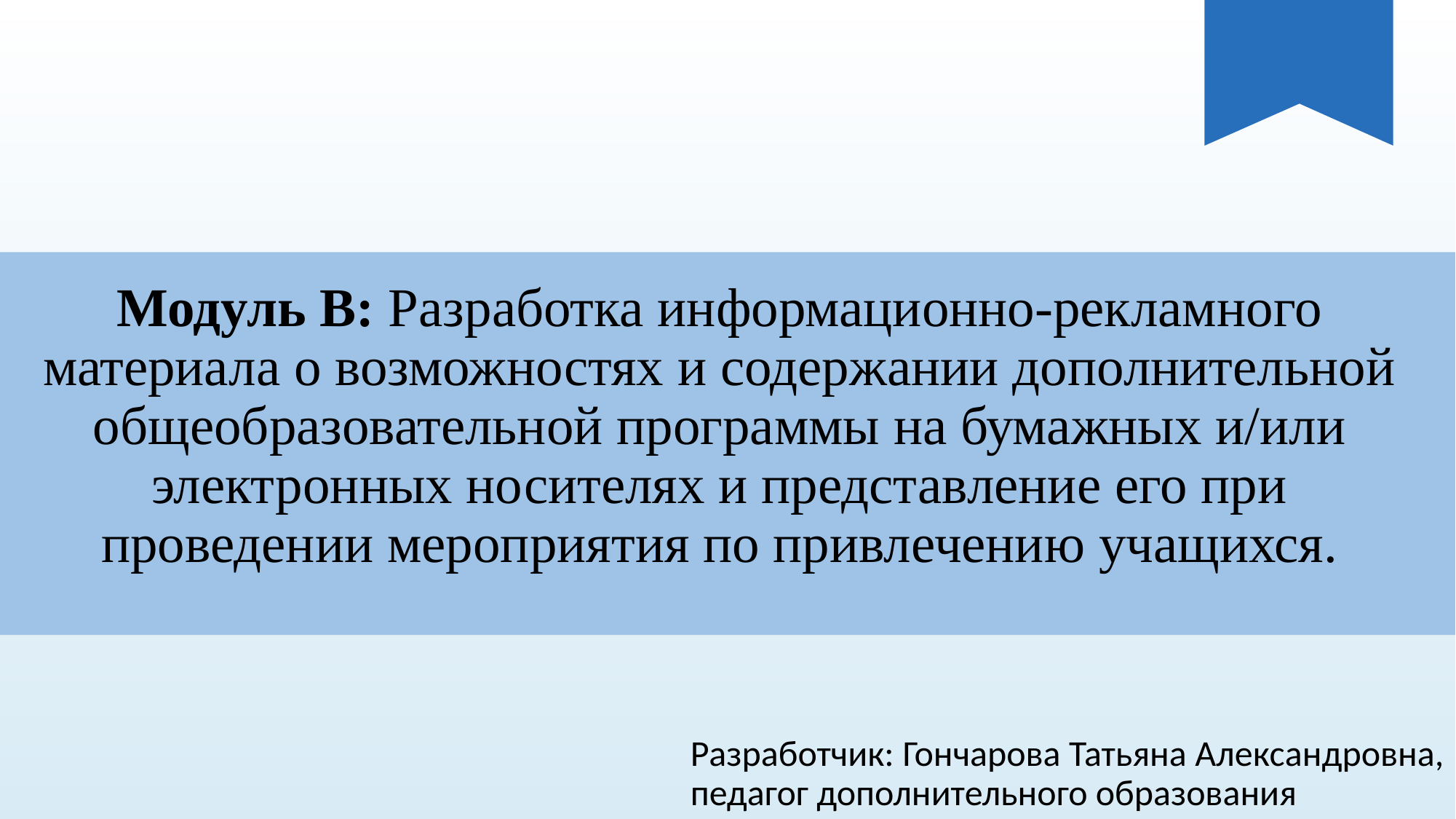

# Модуль B: Разработка информационно-рекламного материала о возможностях и содержании дополнительной общеобразовательной программы на бумажных и/или электронных носителях и представление его при проведении мероприятия по привлечению учащихся.
Разработчик: Гончарова Татьяна Александровна, педагог дополнительного образования